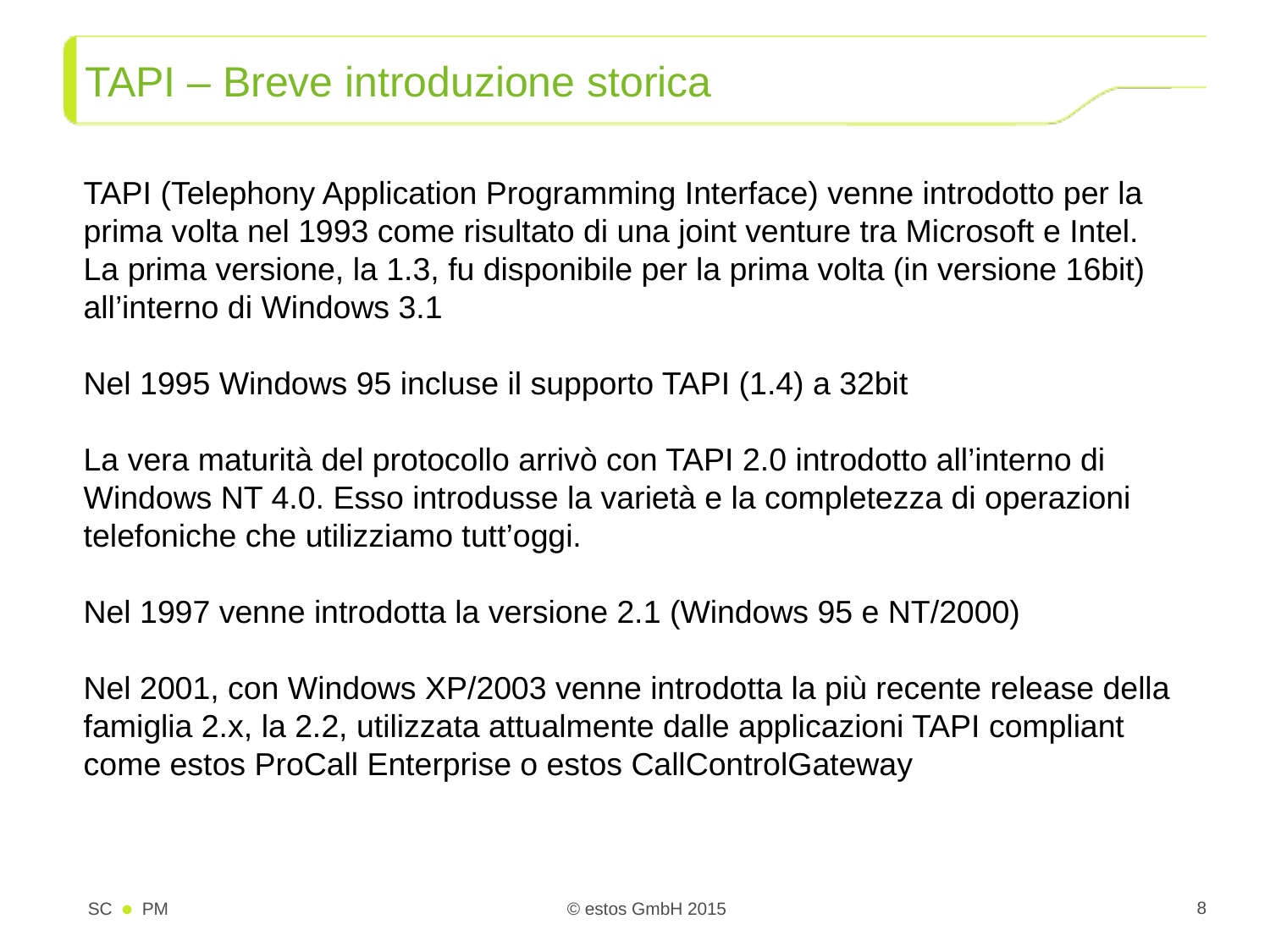

# TAPI – Breve introduzione storica

TAPI (Telephony Application Programming Interface) venne introdotto per la prima volta nel 1993 come risultato di una joint venture tra Microsoft e Intel. La prima versione, la 1.3, fu disponibile per la prima volta (in versione 16bit) all’interno di Windows 3.1

Nel 1995 Windows 95 incluse il supporto TAPI (1.4) a 32bit

La vera maturità del protocollo arrivò con TAPI 2.0 introdotto all’interno di Windows NT 4.0. Esso introdusse la varietà e la completezza di operazioni telefoniche che utilizziamo tutt’oggi.

Nel 1997 venne introdotta la versione 2.1 (Windows 95 e NT/2000)

Nel 2001, con Windows XP/2003 venne introdotta la più recente release della famiglia 2.x, la 2.2, utilizzata attualmente dalle applicazioni TAPI compliant come estos ProCall Enterprise o estos CallControlGateway

SC
PM
8